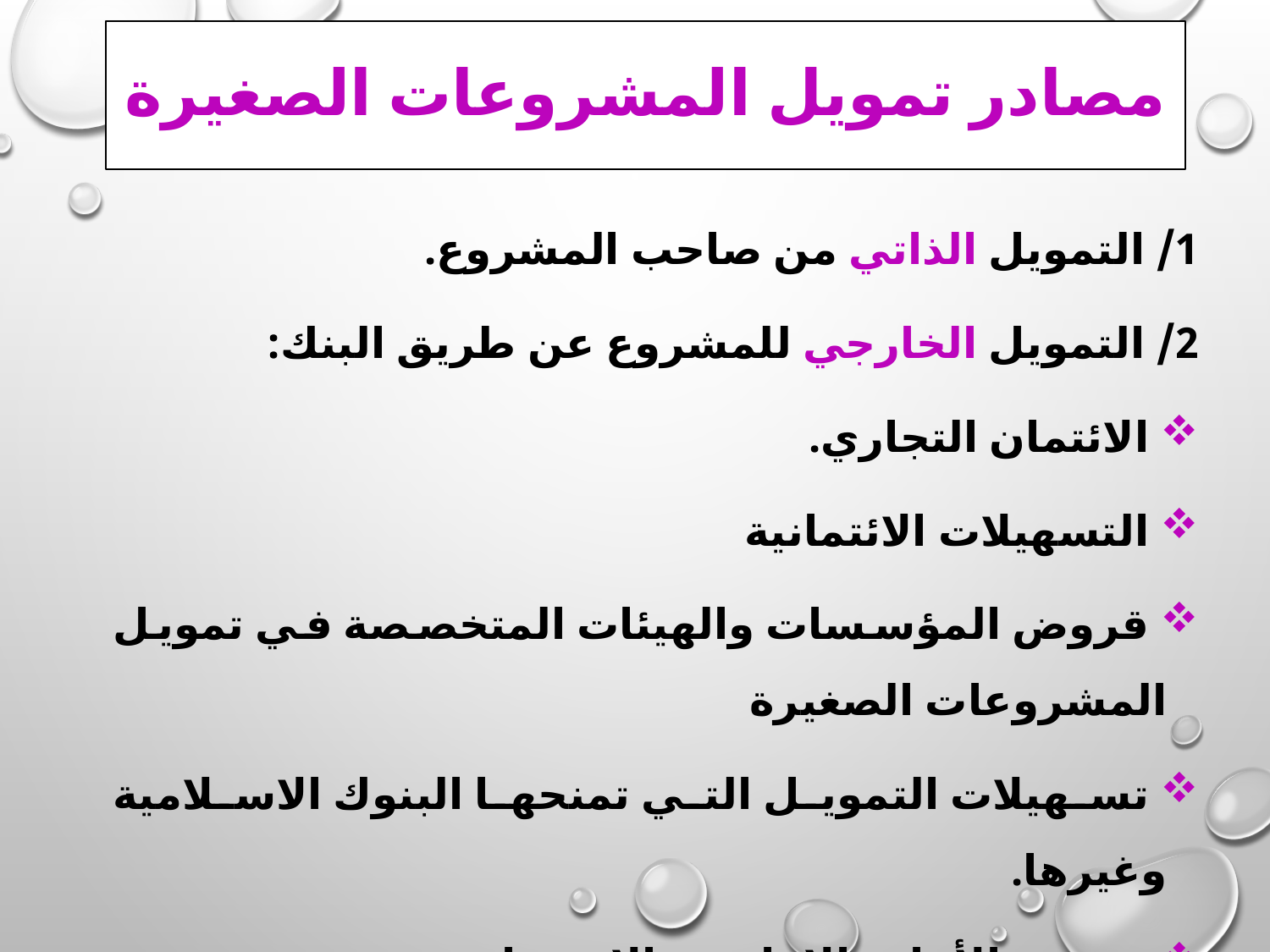

# مصادر تمويل المشروعات الصغيرة
1/ التمويل الذاتي من صاحب المشروع.
2/ التمويل الخارجي للمشروع عن طريق البنك:
 الائتمان التجاري.
 التسهيلات الائتمانية
 قروض المؤسسات والهيئات المتخصصة في تمويل المشروعات الصغيرة
 تسهيلات التمويل التي تمنحها البنوك الاسلامية وغيرها.
 قروض الأهل والاقارب والاصدقاء.